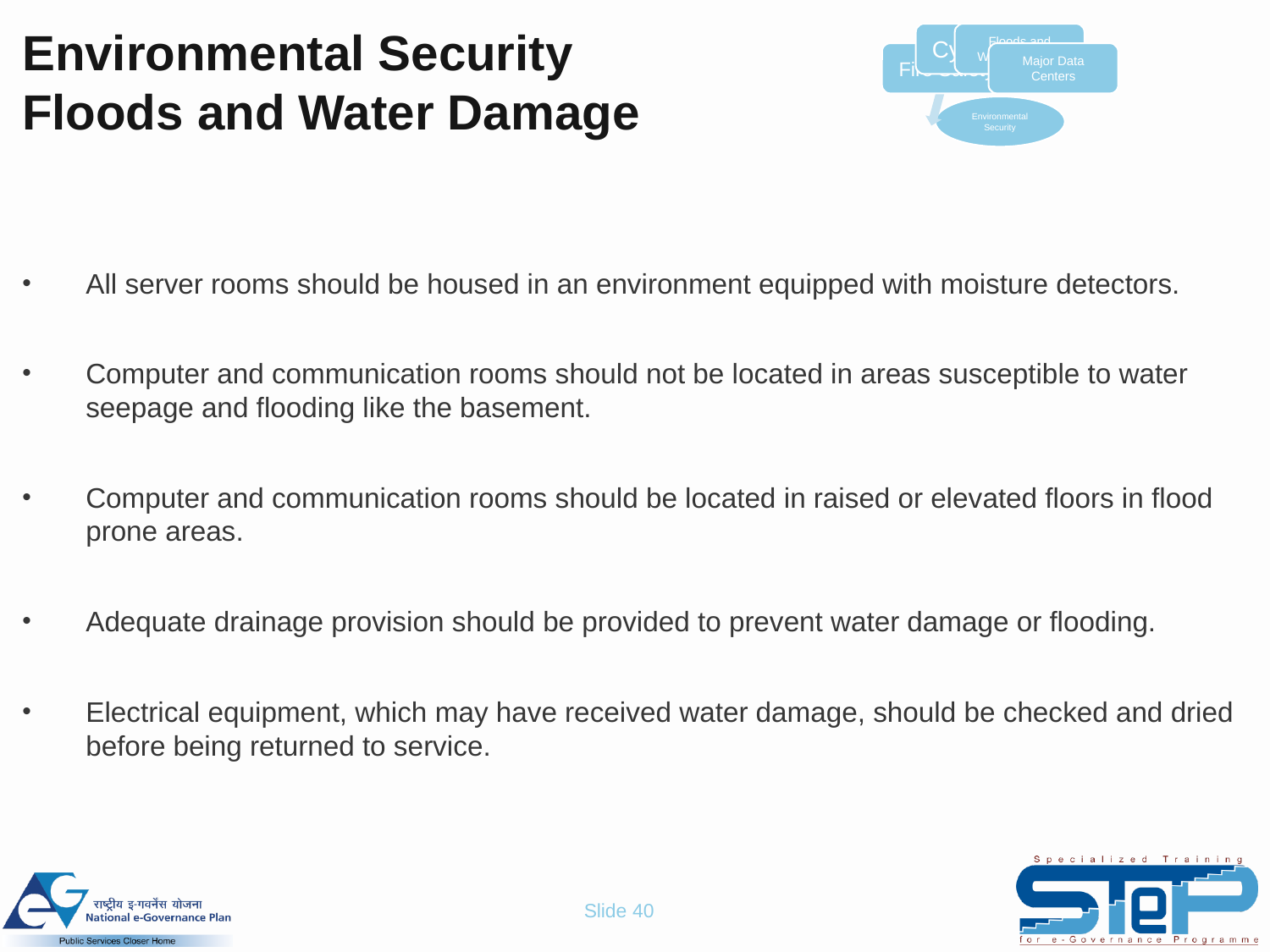

# Environmental Security Floods and Water Damage
Environmental Security
Fire Safety
Cyclones
Floods and Water Damage
All server rooms should be housed in an environment equipped with moisture detectors.

Computer and communication rooms should not be located in areas susceptible to water seepage and flooding like the basement.

Computer and communication rooms should be located in raised or elevated floors in flood prone areas.

Adequate drainage provision should be provided to prevent water damage or flooding.

Electrical equipment, which may have received water damage, should be checked and dried before being returned to service.